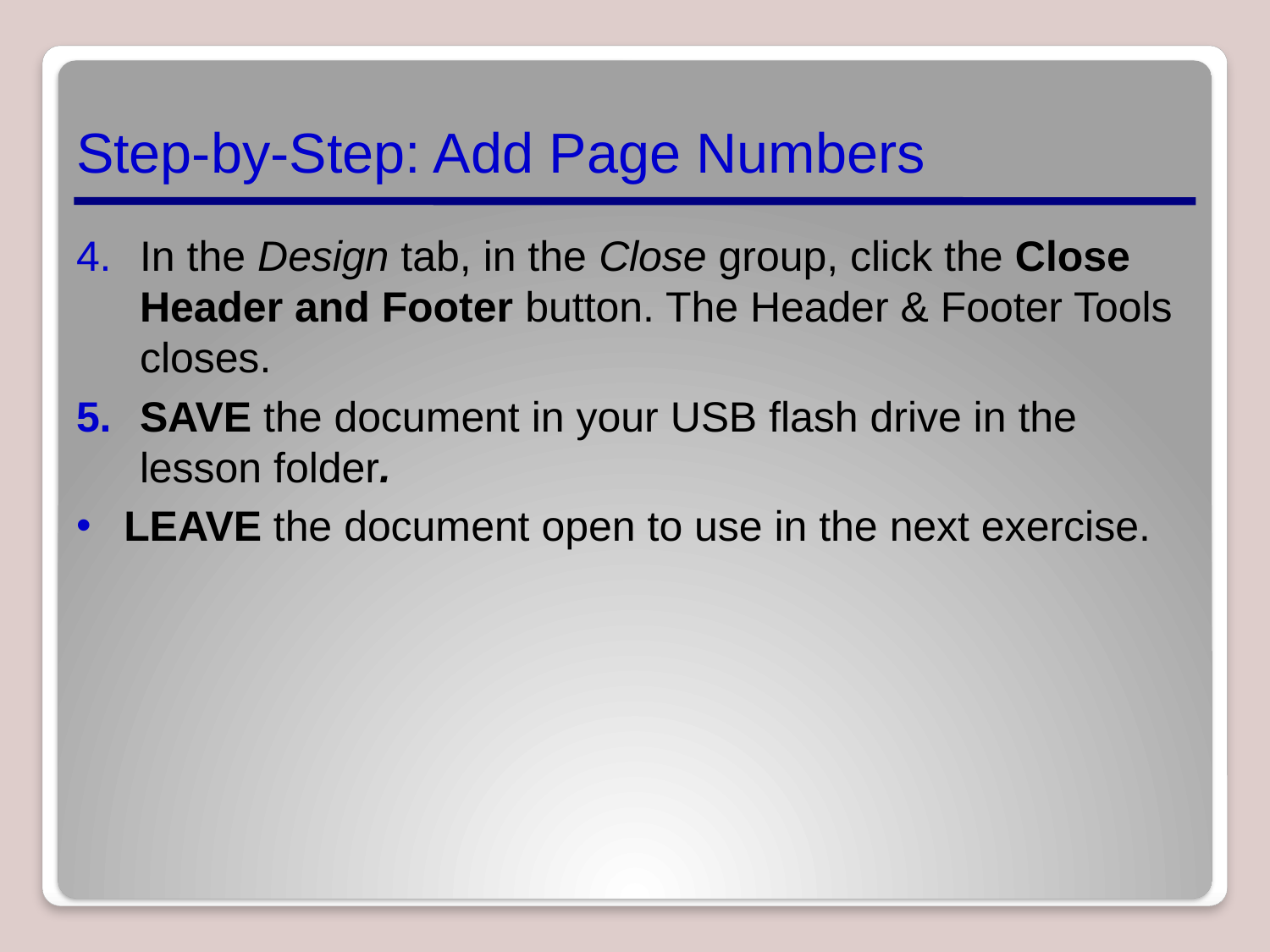

# Step-by-Step: Add Page Numbers
In the Design tab, in the Close group, click the Close Header and Footer button. The Header & Footer Tools closes.
SAVE the document in your USB flash drive in the lesson folder.
LEAVE the document open to use in the next exercise.